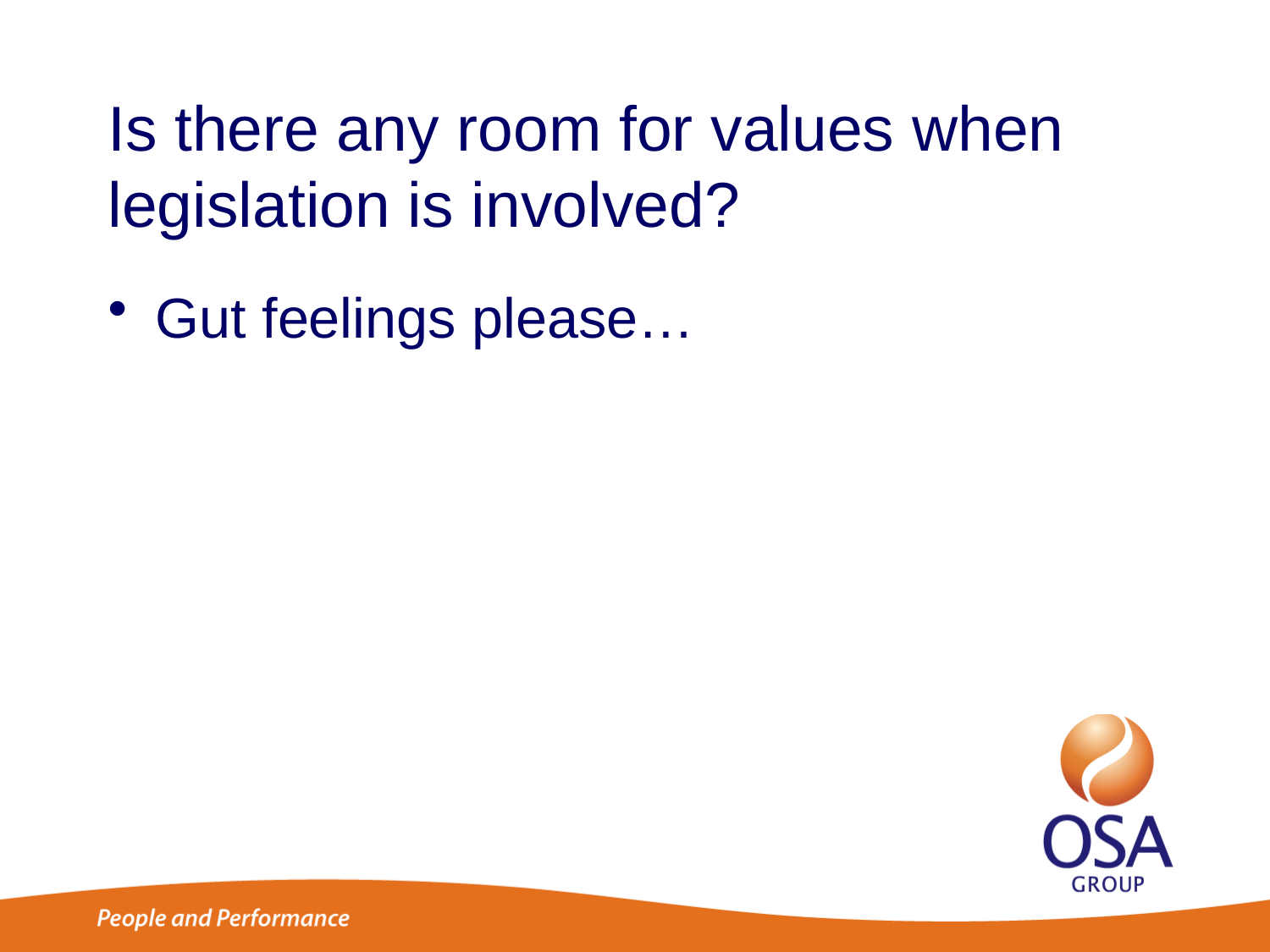

# Is there any room for values when legislation is involved?
Gut feelings please…